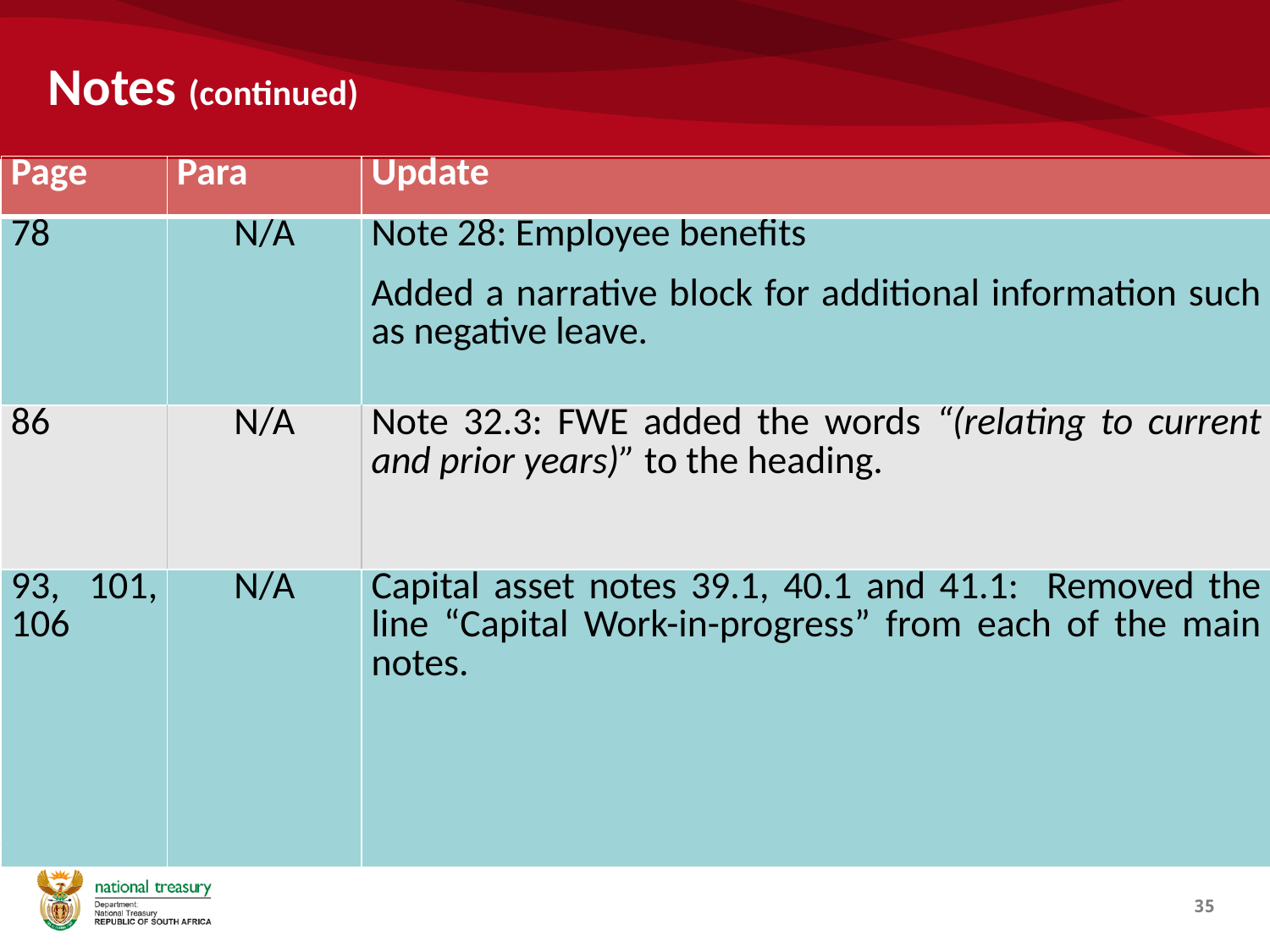

# Notes (continued)

| Page | Para | Update |
| --- | --- | --- |
| 78 | N/A | Note 28: Employee benefits Added a narrative block for additional information such as negative leave. |
| 86 | N/A | Note 32.3: FWE added the words “(relating to current and prior years)” to the heading. |
| 93, 101, 106 | N/A | Capital asset notes 39.1, 40.1 and 41.1: Removed the line “Capital Work-in-progress” from each of the main notes. |
35